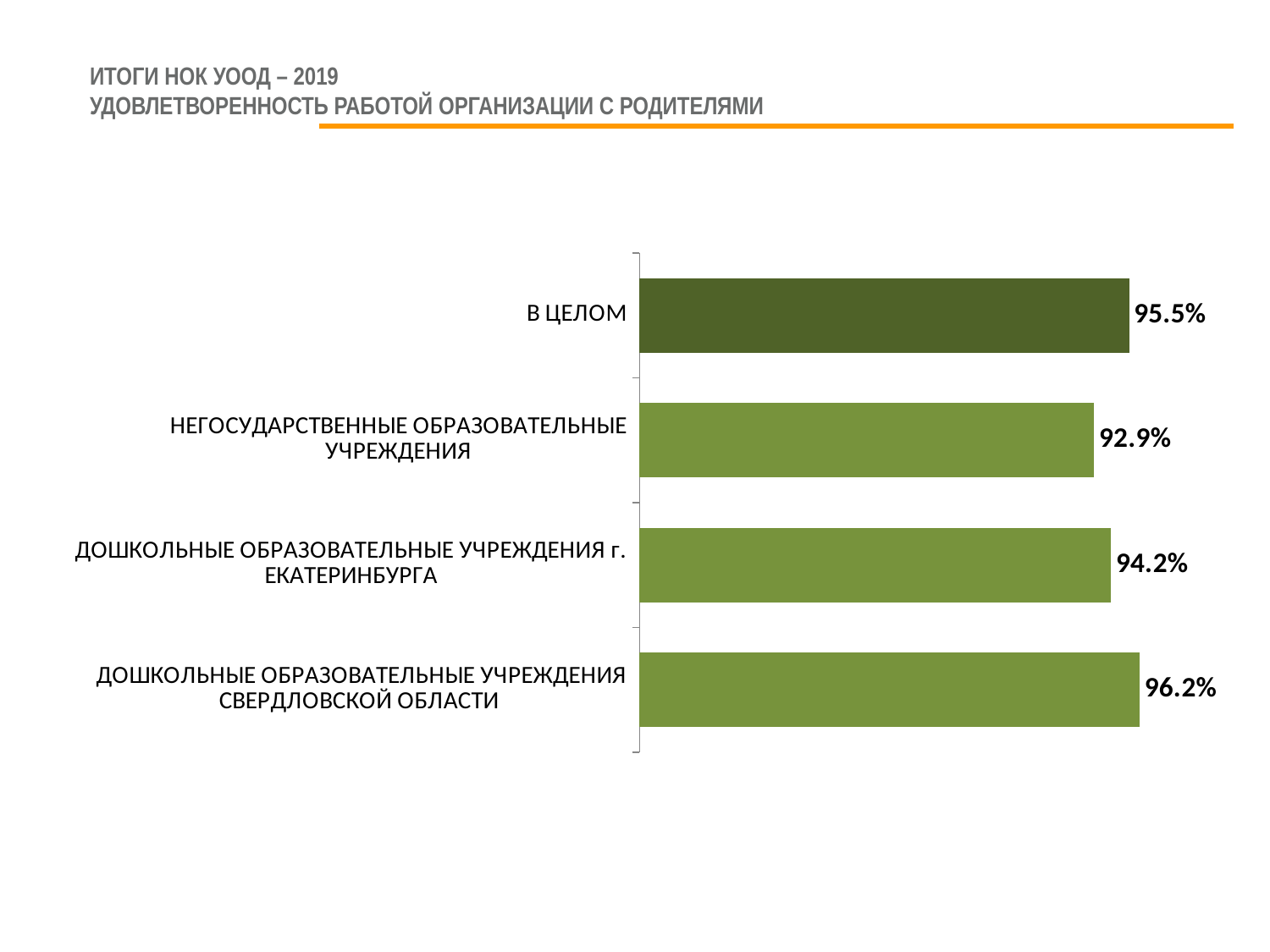

# ИТОГИ НОК УООД – 2019 удовлетворенность работой организации с родителями

### Chart

| Category | Столбец1 |
|---|---|
| В ЦЕЛОМ | 0.9546762078043525 |
| НЕГОСУДАРСТВЕННЫЕ ОБРАЗОВАТЕЛЬНЫЕ УЧРЕЖДЕНИЯ | 0.9293712316968131 |
| ДОШКОЛЬНЫЕ ОБРАЗОВАТЕЛЬНЫЕ УЧРЕЖДЕНИЯ г. ЕКАТЕРИНБУРГА | 0.9416312330885195 |
| ДОШКОЛЬНЫЕ ОБРАЗОВАТЕЛЬНЫЕ УЧРЕЖДЕНИЯ СВЕРДЛОВСКОЙ ОБЛАСТИ  | 0.9622184035215744 |